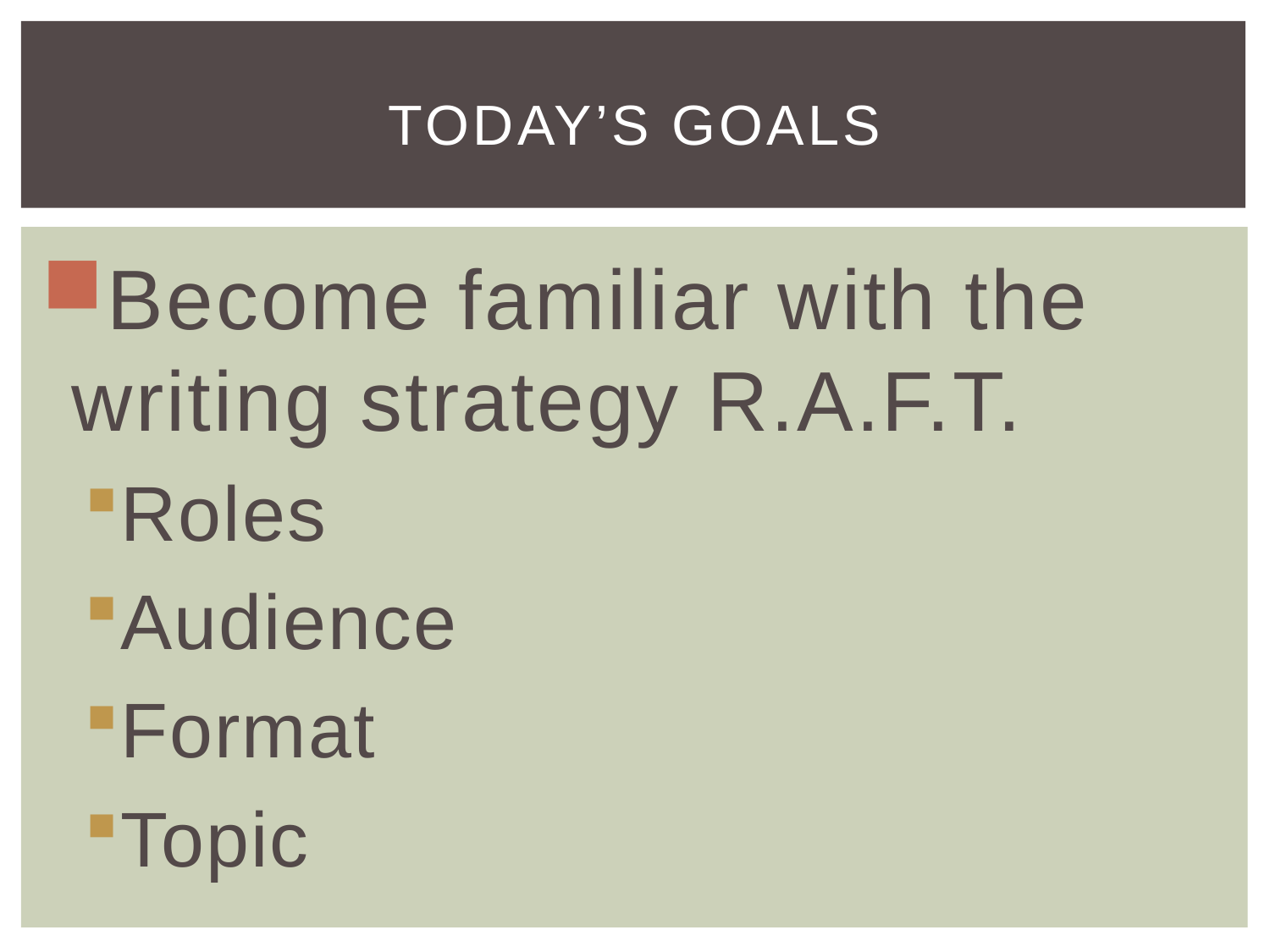

# Today’s goals
Become familiar with the writing strategy R.A.F.T.
Roles
Audience
Format
Topic